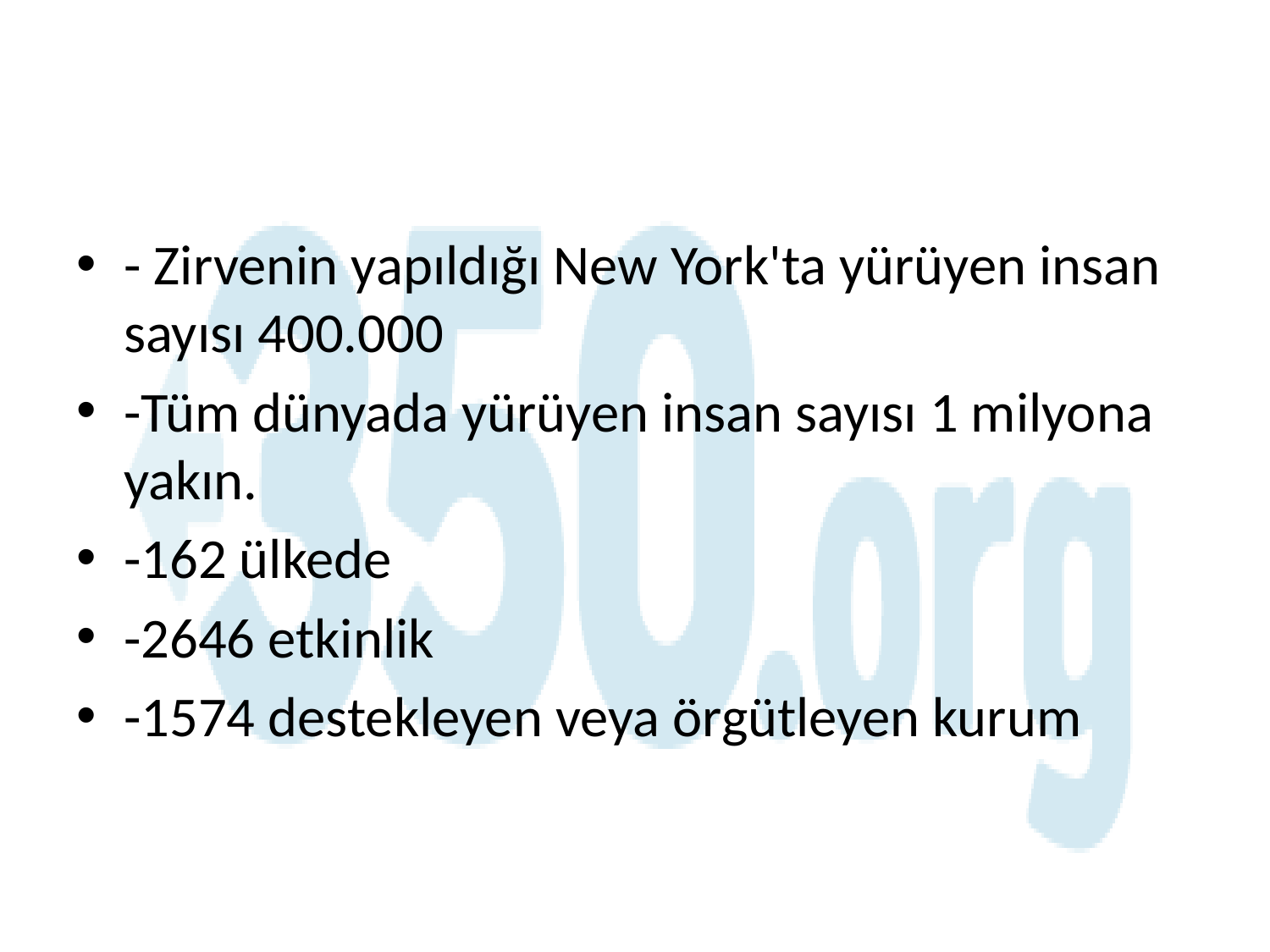

#
- Zirvenin yapıldığı New York'ta yürüyen insan sayısı 400.000
-Tüm dünyada yürüyen insan sayısı 1 milyona yakın.
-162 ülkede
-2646 etkinlik
-1574 destekleyen veya örgütleyen kurum